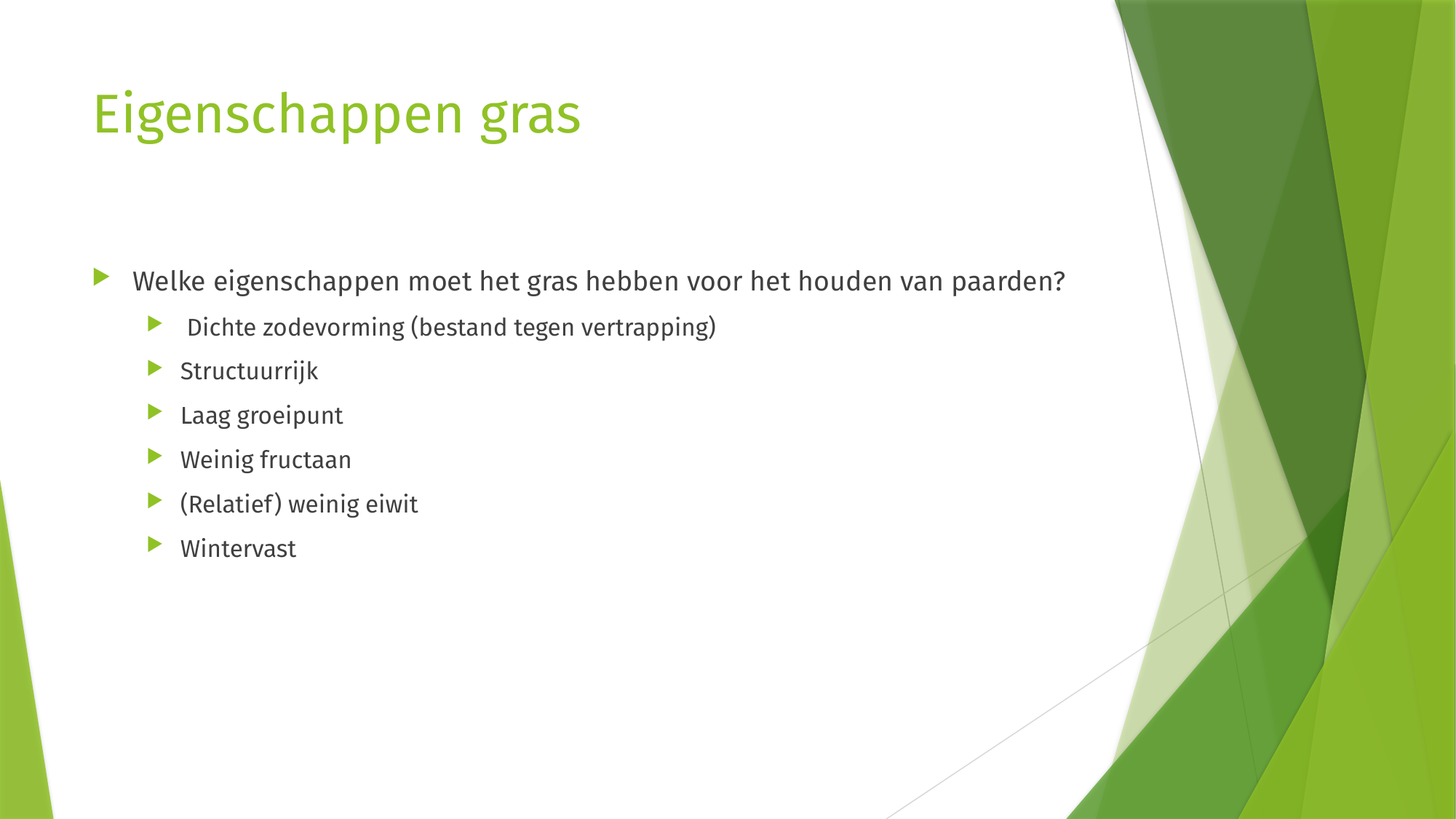

# Eigenschappen gras
Welke eigenschappen moet het gras hebben voor het houden van paarden?
 Dichte zodevorming (bestand tegen vertrapping)
Structuurrijk
Laag groeipunt
Weinig fructaan
(Relatief) weinig eiwit
Wintervast